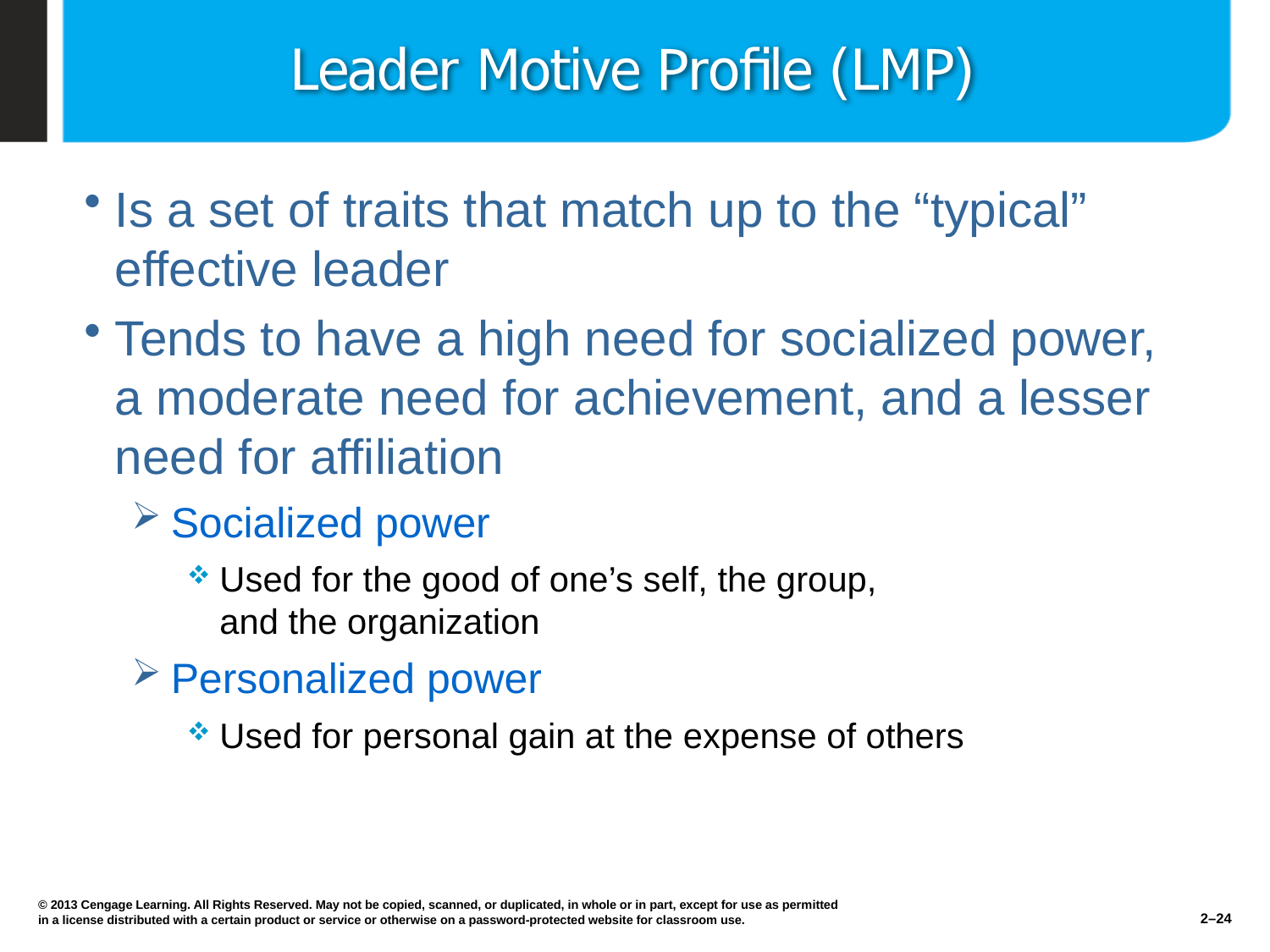

# Leader Motive Profile (LMP)
Is a set of traits that match up to the “typical” effective leader
Tends to have a high need for socialized power, a moderate need for achievement, and a lesser need for affiliation
Socialized power
Used for the good of one’s self, the group,
and the organization
Personalized power
Used for personal gain at the expense of others
© 2013 Cengage Learning. All Rights Reserved. May not be copied, scanned, or duplicated, in whole or in part, except for use as permitted in a license distributed with a certain product or service or otherwise on a password-protected website for classroom use.
2–24